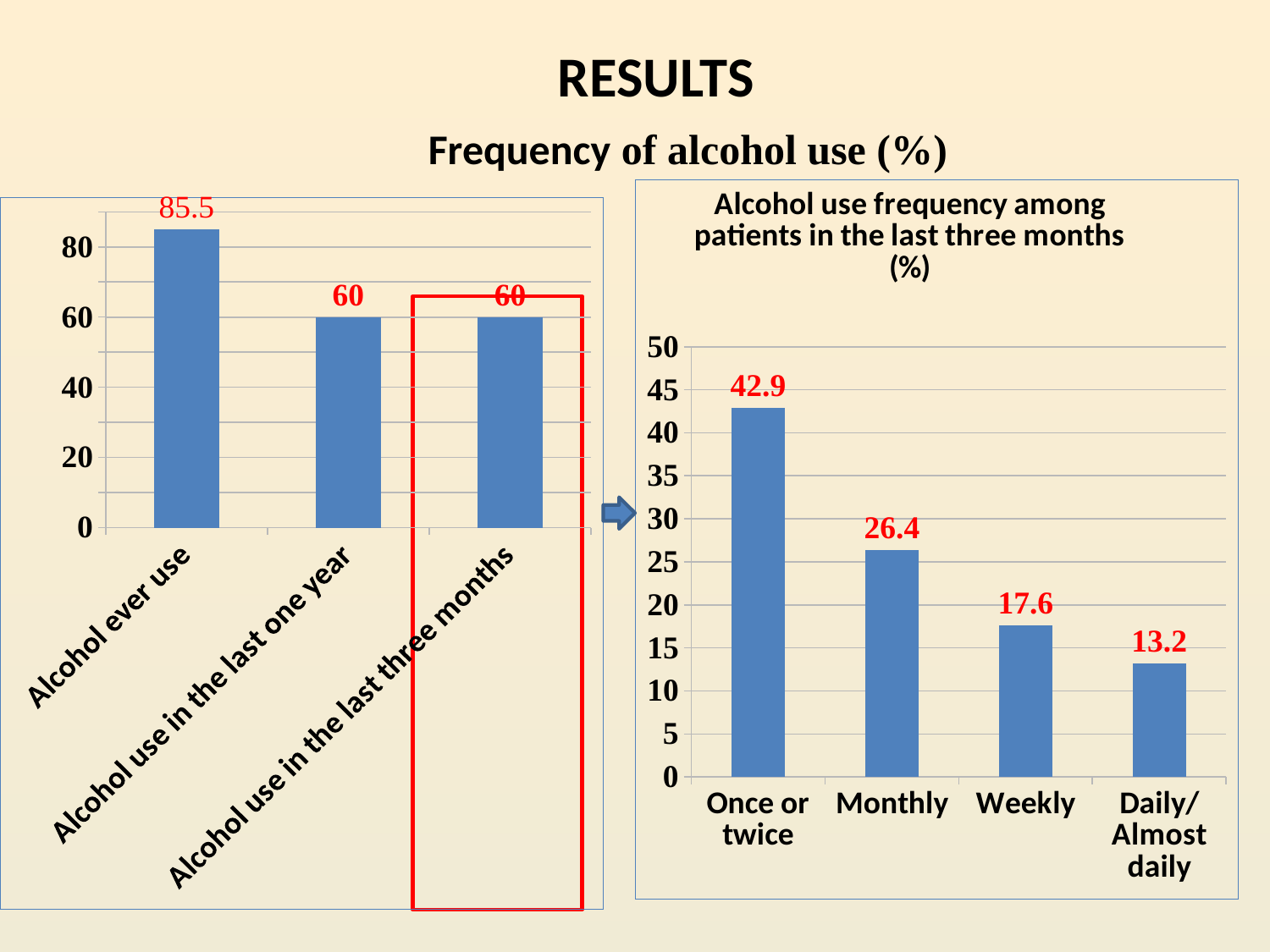

RESULTS
Frequency of alcohol use (%)

### Chart: Alcohol use frequency among patients in the last three months (%)

| Category | Alcohol use among patients in the last three months(N=910 |
|---|---|
| Once or twice | 42.9 |
| Monthly | 26.4 |
| Weekly | 17.6 |
| Daily/Almost daily | 13.2 |

### Chart

| Category | 0\ |
|---|---|
| Alcohol ever use | 85.0 |
| Alcohol use in the last one year | 60.0 |
| Alcohol use in the last three months | 60.0 |